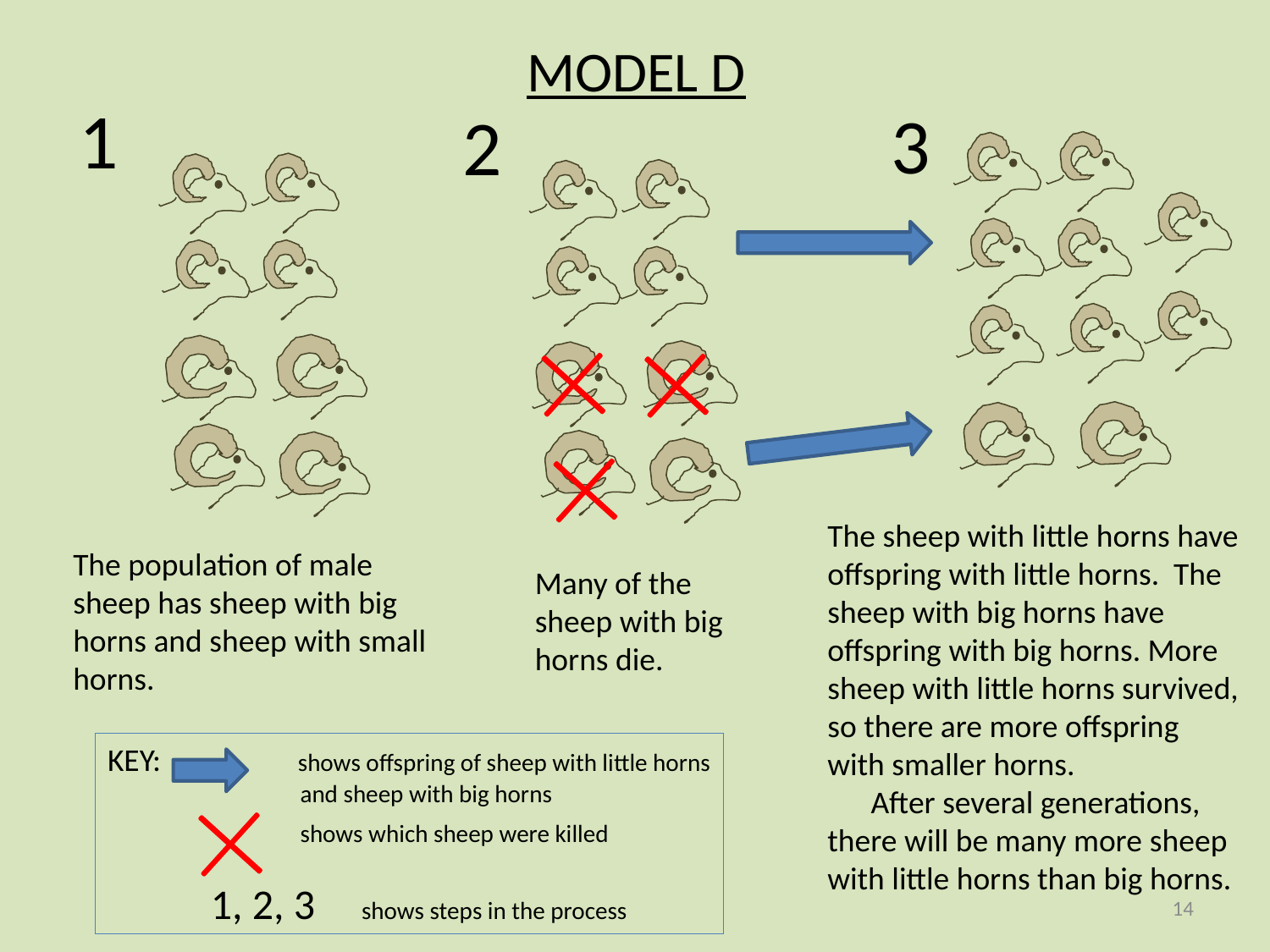

MODEL D
1
3
2

The sheep with little horns have offspring with little horns.  The sheep with big horns have offspring with big horns. More sheep with little horns survived, so there are more offspring with smaller horns.
      After several generations,  there will be many more sheep with little horns than big horns.
The population of male sheep has sheep with big horns and sheep with small horns.
Many of the sheep with big horns die.
KEY:                   shows offspring of sheep with little horns
                                   and sheep with big horns
                                   shows which sheep were killed

                  1, 2, 3       shows steps in the process

14